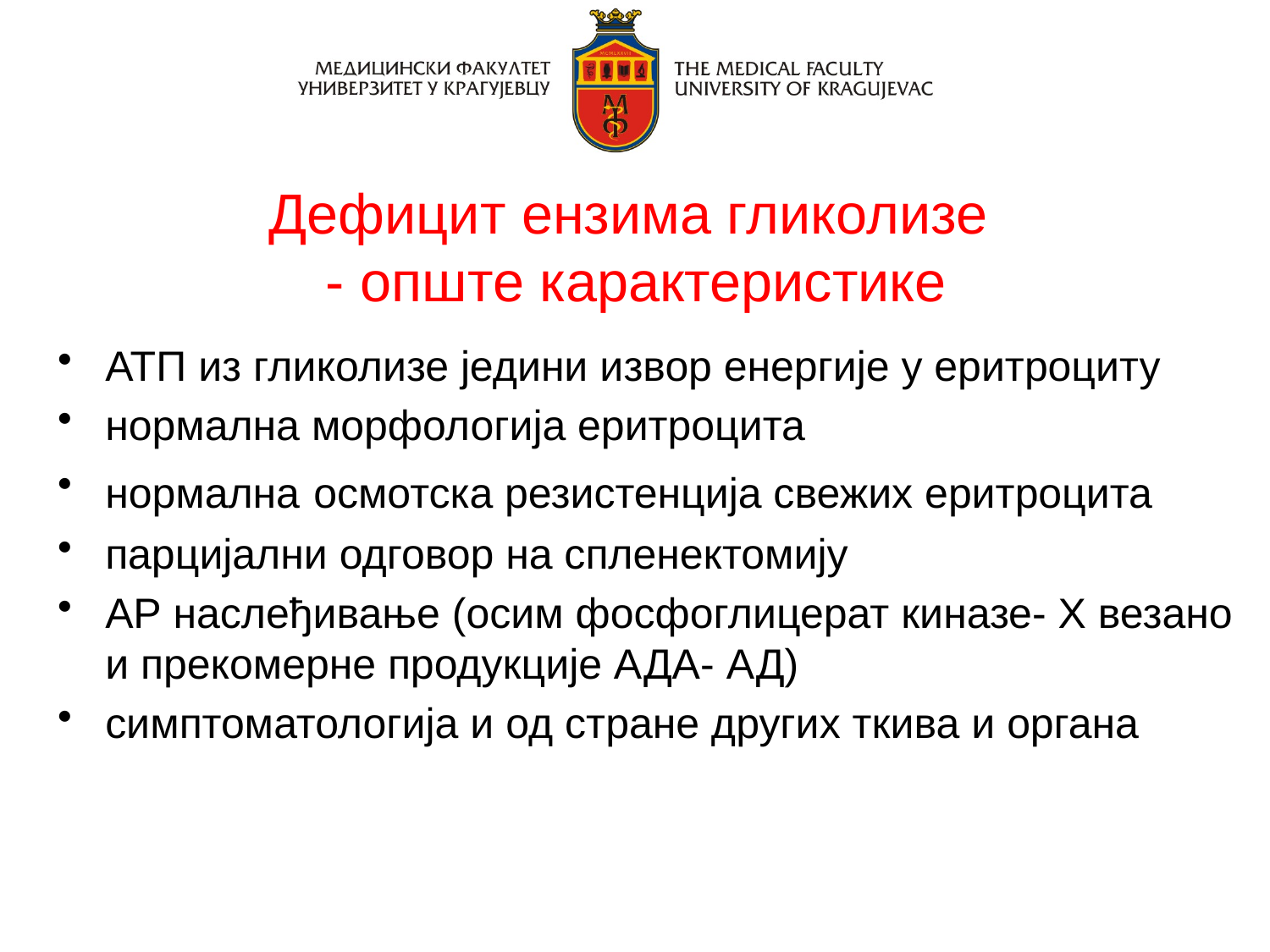

Дефицит ензима гликолизе
- опште карактеристике
АТП из гликолизе једини извор енергије у еритроциту
нормална морфологија еритроцита
нормална осмотска резистенција свежих еритроцита
парцијални одговор на спленектомију
АР наслеђивање (осим фосфоглицерат киназе- X везано и прекомерне продукције АДА- АД)
симптоматологија и од стране других ткива и органа